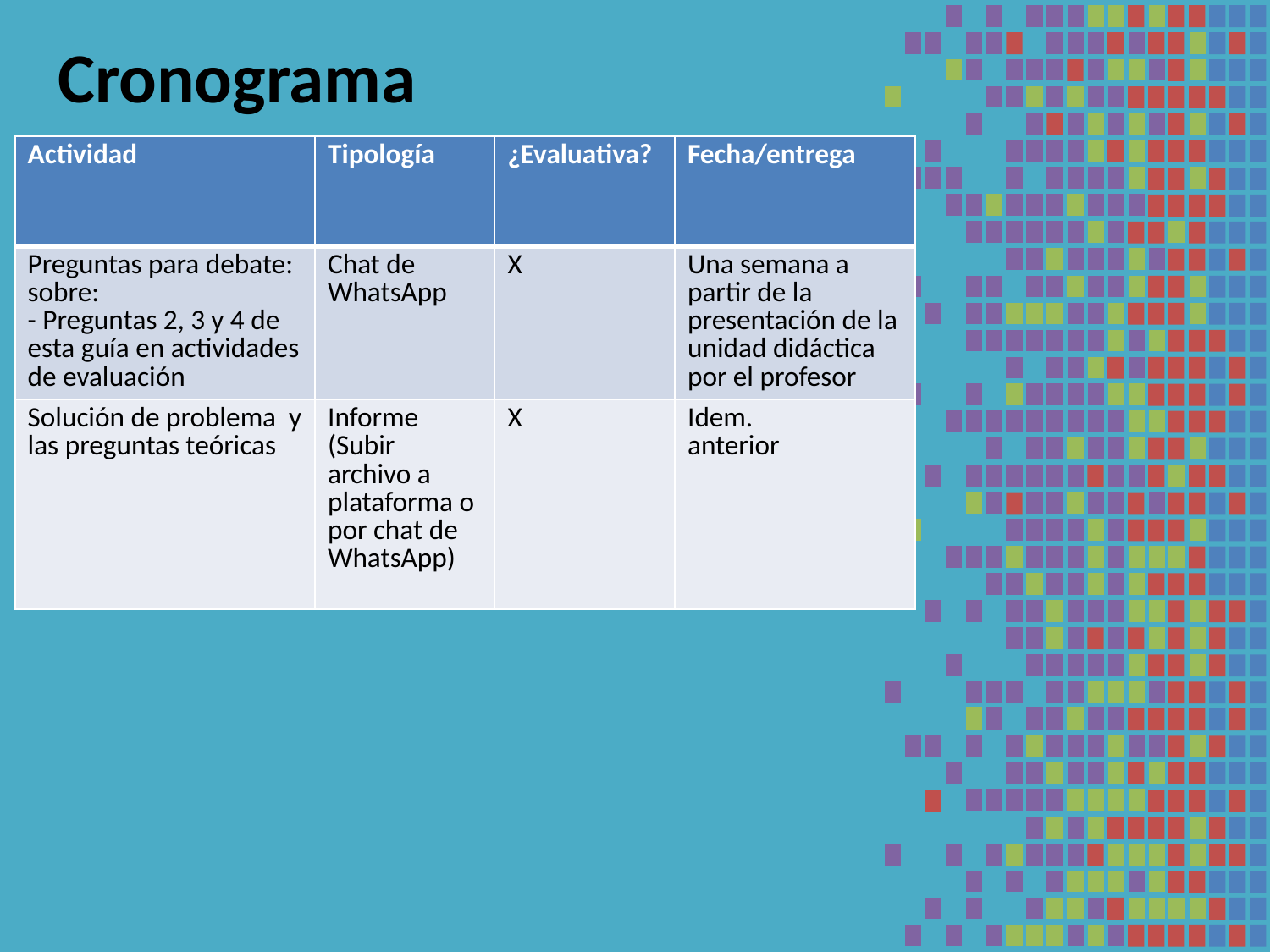

# Cronograma
| Actividad | Tipología | ¿Evaluativa? | Fecha/entrega |
| --- | --- | --- | --- |
| Preguntas para debate: sobre: - Preguntas 2, 3 y 4 de esta guía en actividades de evaluación | Chat de WhatsApp | X | Una semana a partir de la presentación de la unidad didáctica por el profesor |
| Solución de problema y las preguntas teóricas | Informe (Subir archivo a plataforma o por chat de WhatsApp) | X | Idem. anterior |